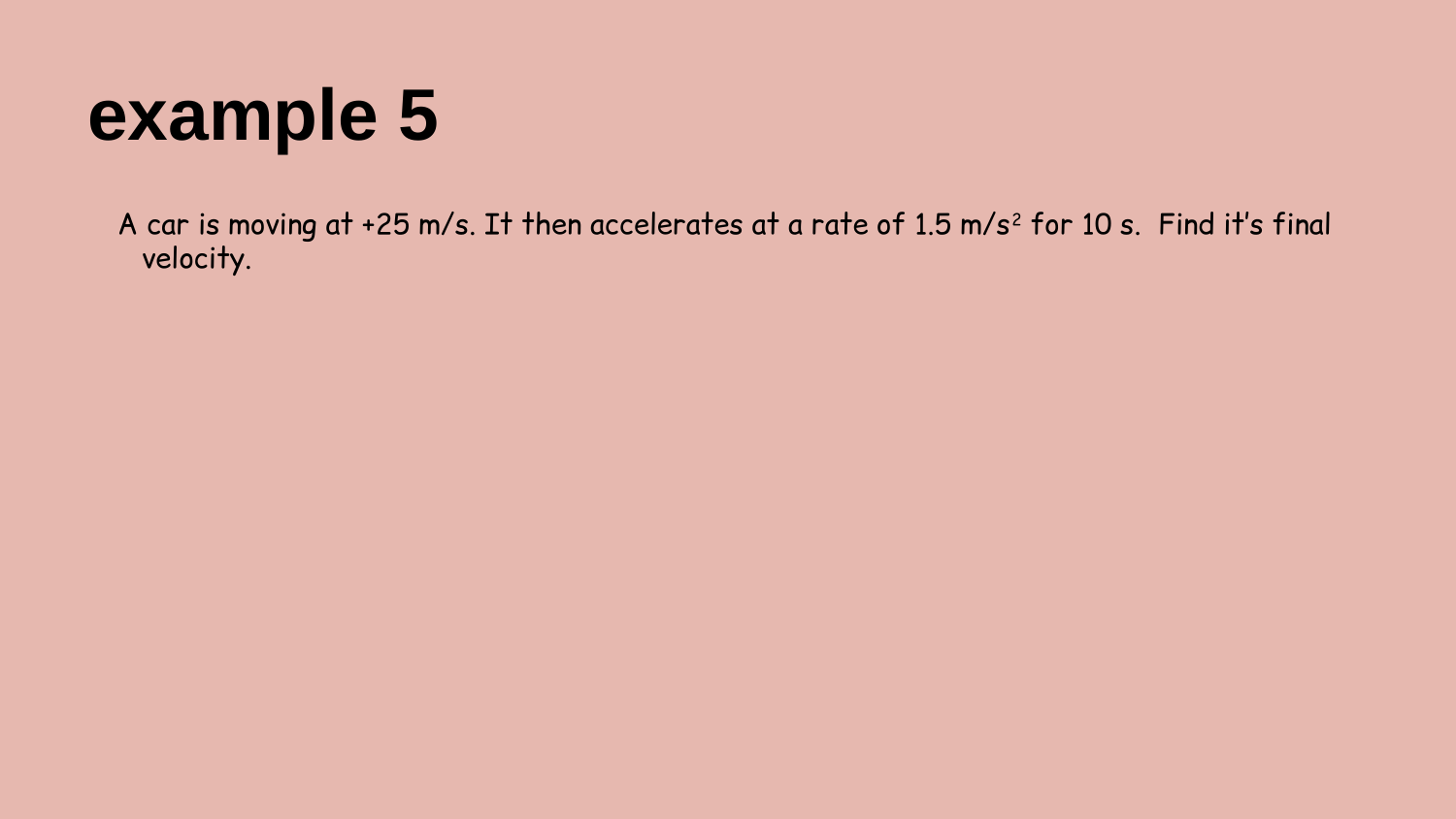

# example 5
A car is moving at +25 m/s. It then accelerates at a rate of 1.5 m/s2 for 10 s.  Find it’s final velocity.